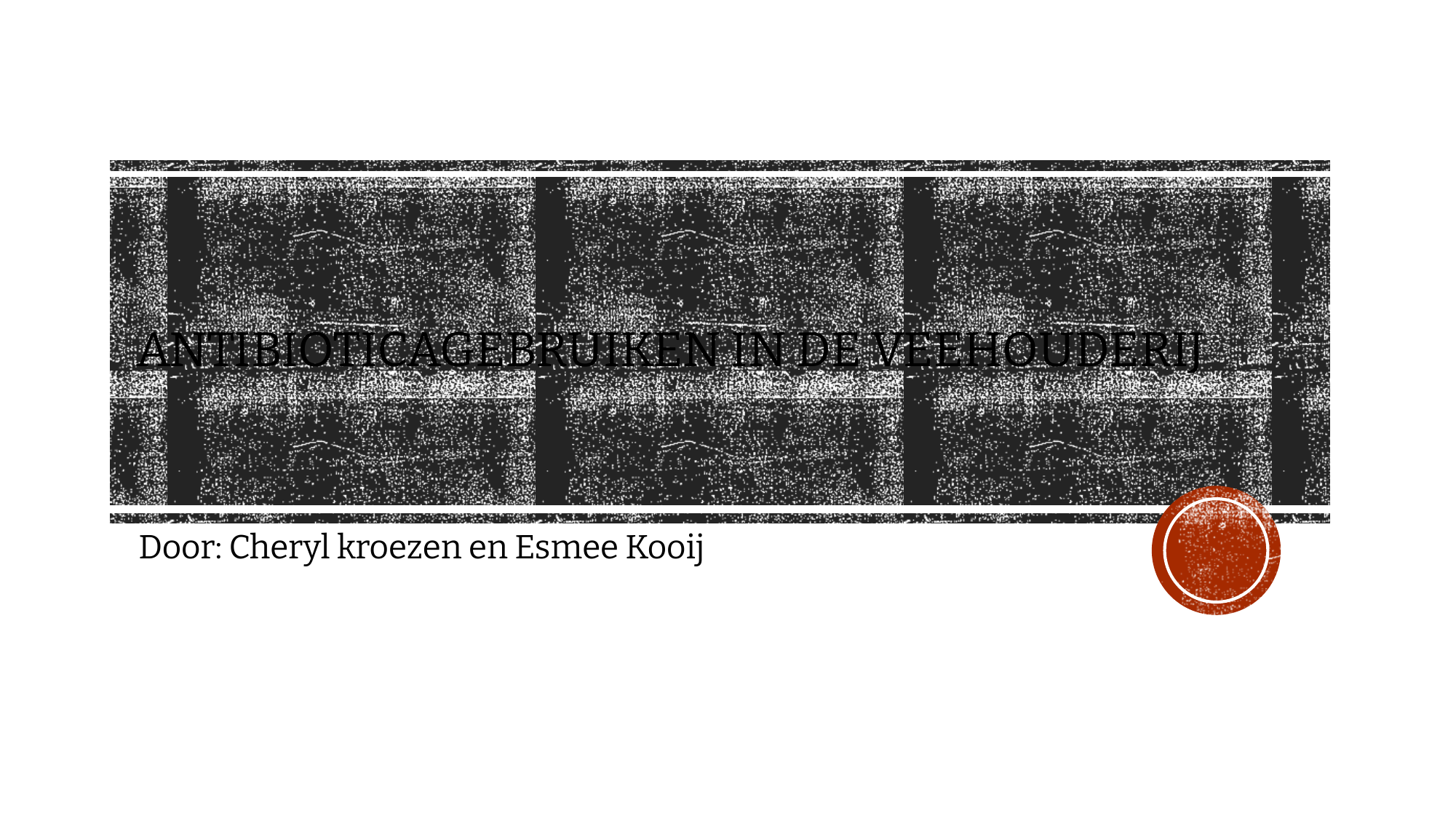

# Antibioticagebruiken in de veehouderij
Door: Cheryl kroezen en Esmee Kooij